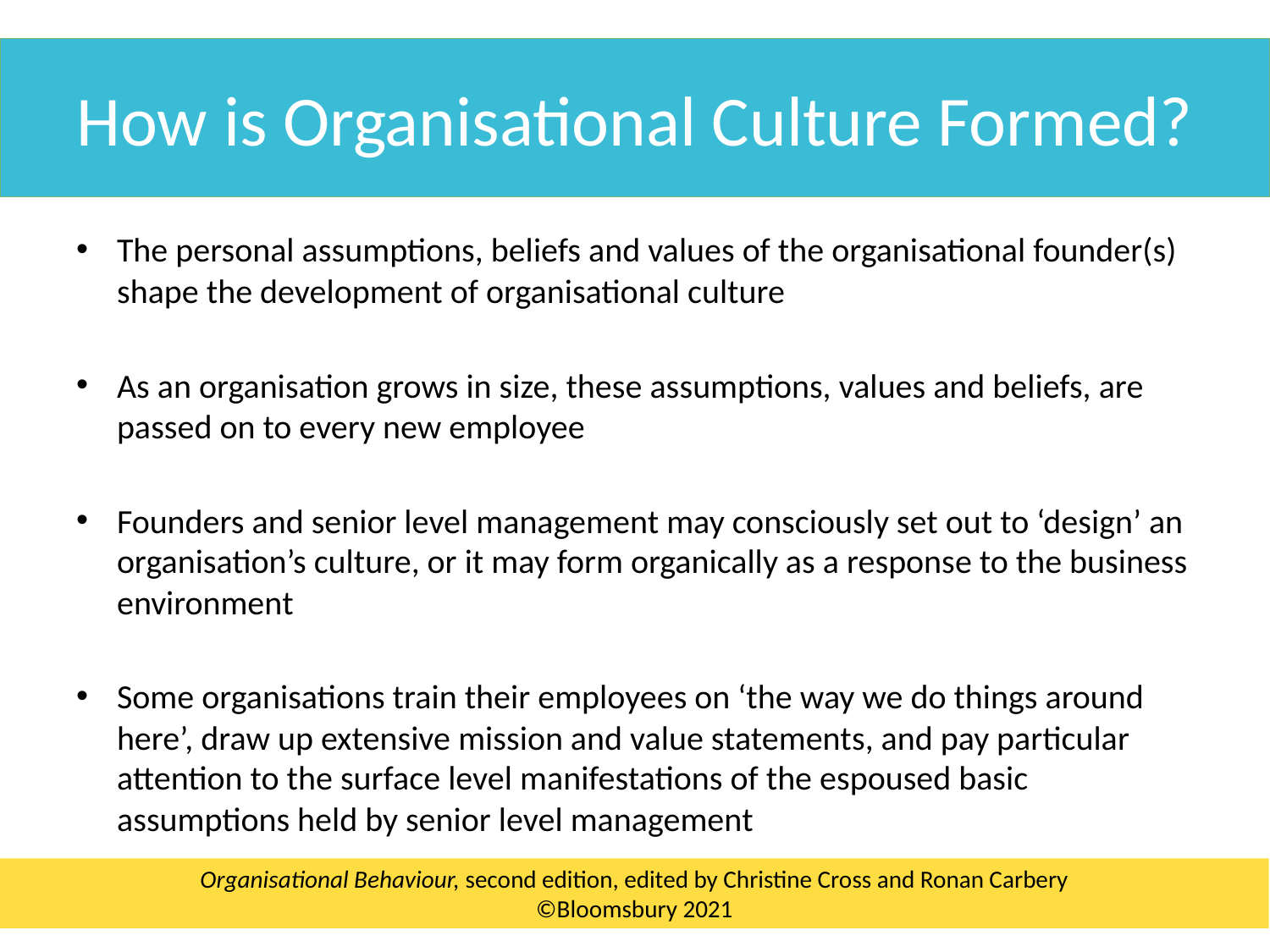

How is Organisational Culture Formed?
The personal assumptions, beliefs and values of the organisational founder(s) shape the development of organisational culture

As an organisation grows in size, these assumptions, values and beliefs, are passed on to every new employee

Founders and senior level management may consciously set out to ‘design’ an organisation’s culture, or it may form organically as a response to the business environment

Some organisations train their employees on ‘the way we do things around here’, draw up extensive mission and value statements, and pay particular attention to the surface level manifestations of the espoused basic assumptions held by senior level management